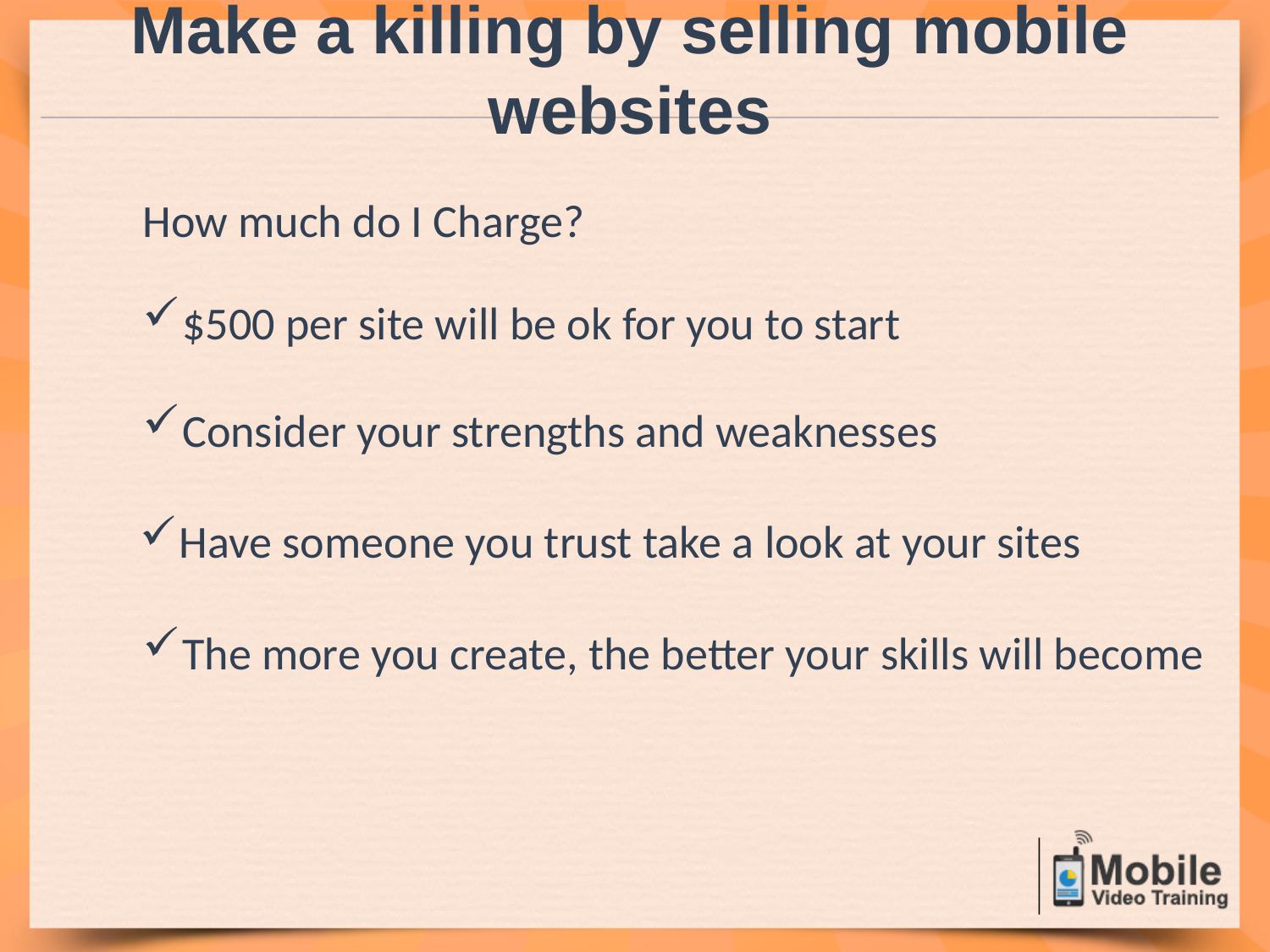

Make a killing by selling mobile websites
How much do I Charge?
$500 per site will be ok for you to start
Consider your strengths and weaknesses
Have someone you trust take a look at your sites
The more you create, the better your skills will become